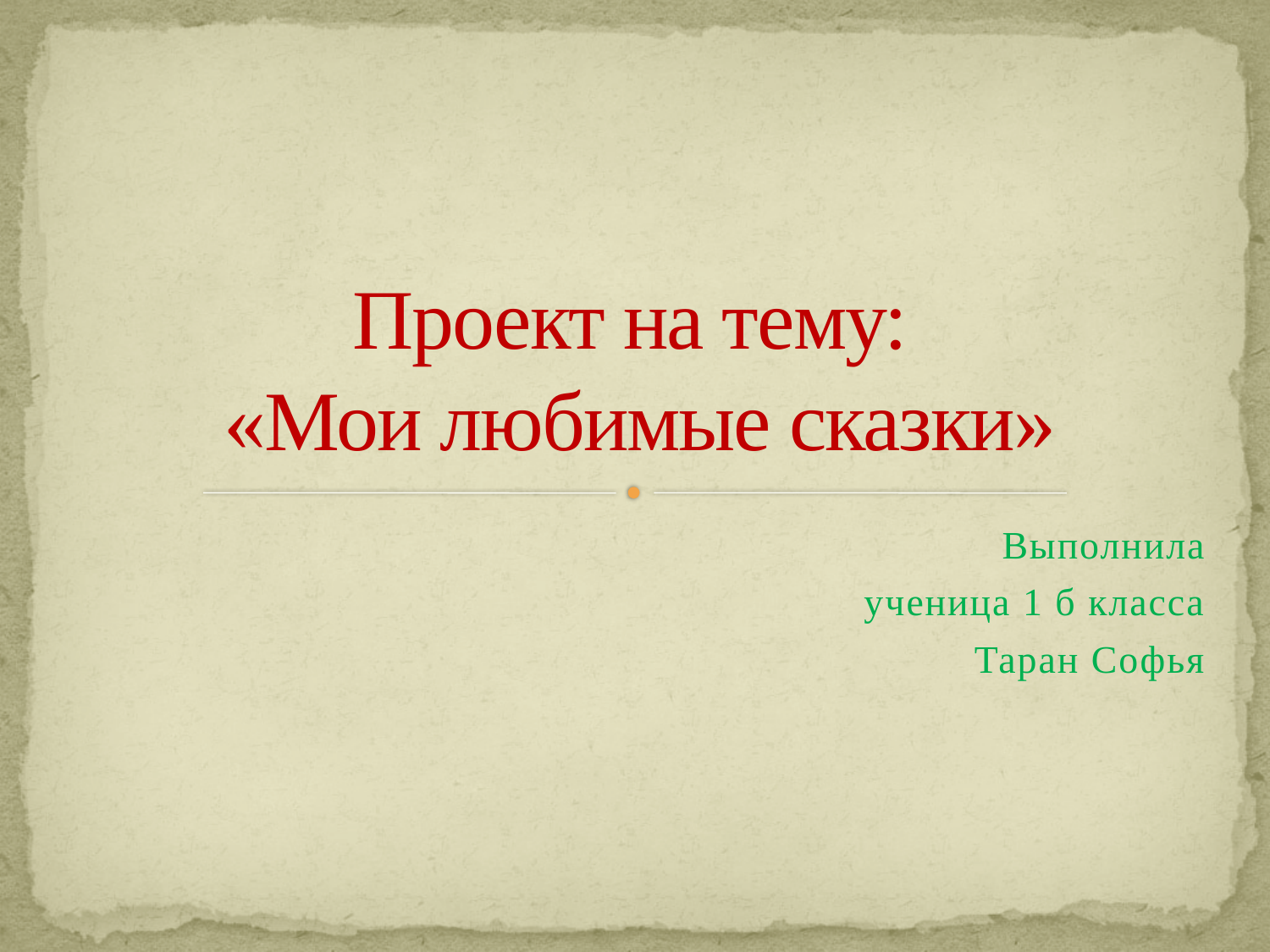

# Проект на тему: «Мои любимые сказки»
Выполнила
 ученица 1 б класса
 Таран Софья